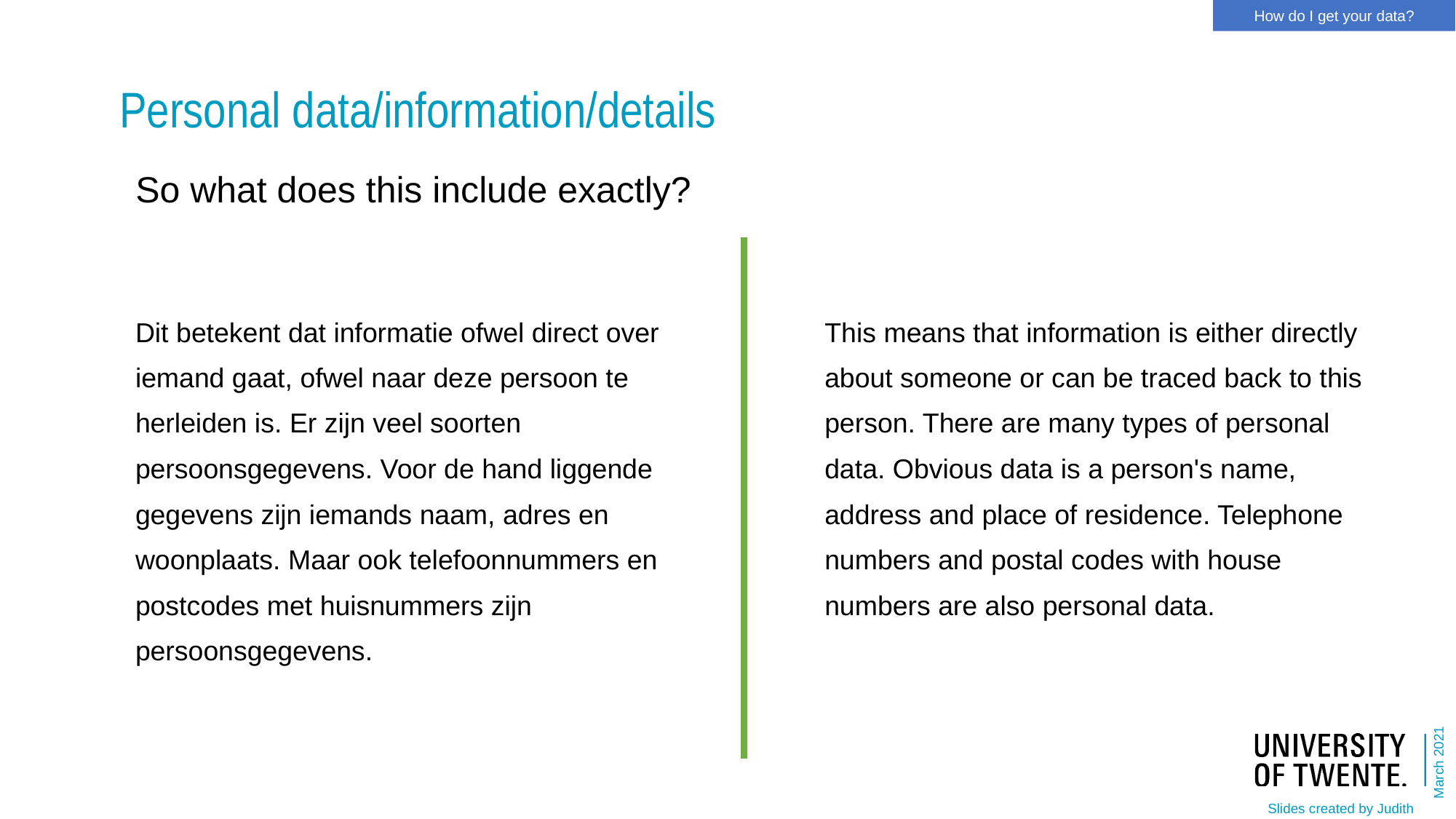

How do I get your data?
Personal data/information/details
So what does this include exactly?
Dit betekent dat informatie ofwel direct over iemand gaat, ofwel naar deze persoon te herleiden is. Er zijn veel soorten persoonsgegevens. Voor de hand liggende gegevens zijn iemands naam, adres en woonplaats. Maar ook telefoonnummers en postcodes met huisnummers zijn persoonsgegevens.

This means that information is either directly about someone or can be traced back to this person. There are many types of personal data. Obvious data is a person's name, address and place of residence. Telephone numbers and postal codes with house numbers are also personal data.